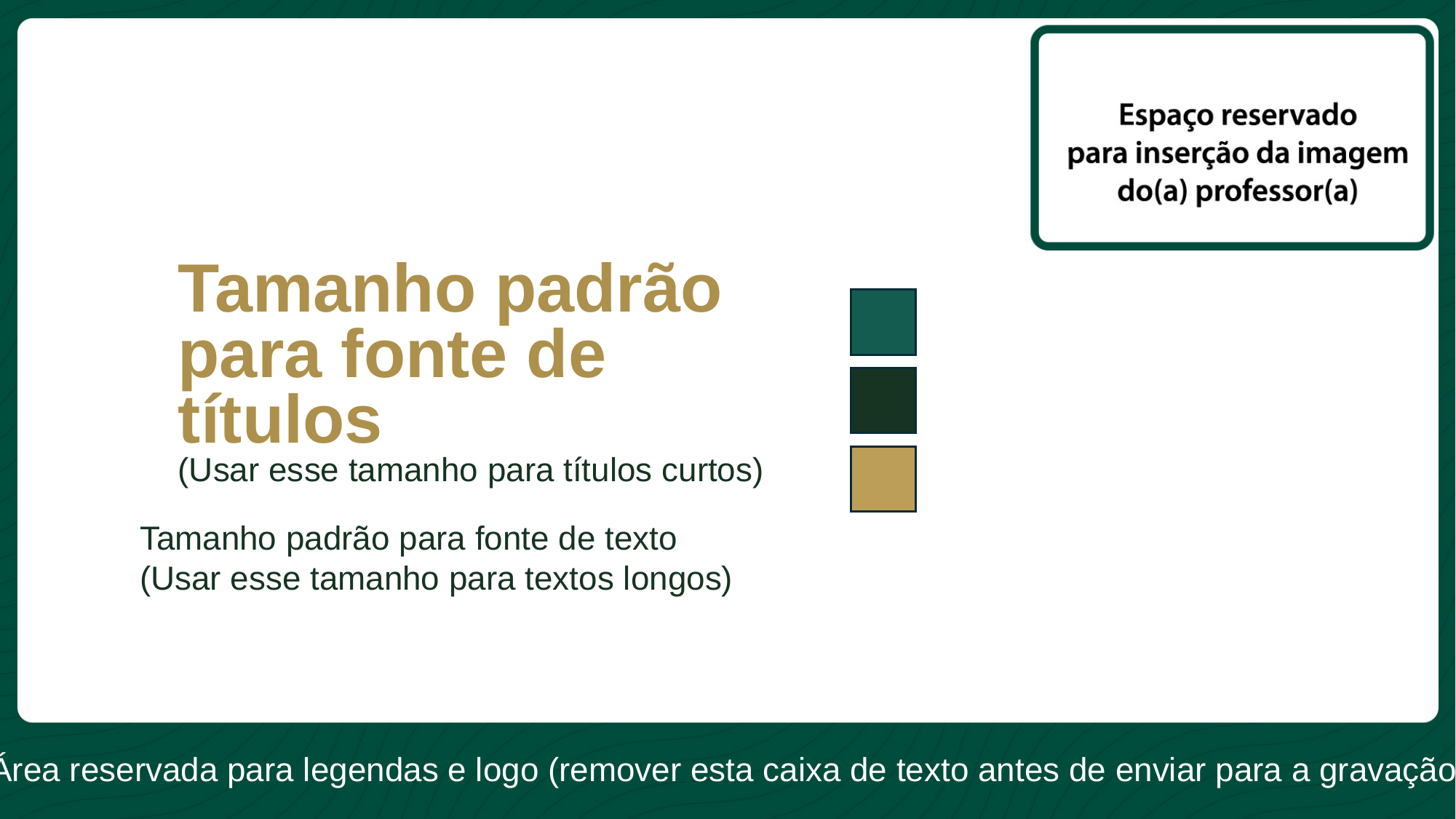

Tamanho padrão
para fonte de títulos
(Usar esse tamanho para títulos curtos)

Tamanho padrão para fonte de texto
(Usar esse tamanho para textos longos)
Área reservada para legendas e logo (remover esta caixa de texto antes de enviar para a gravação)